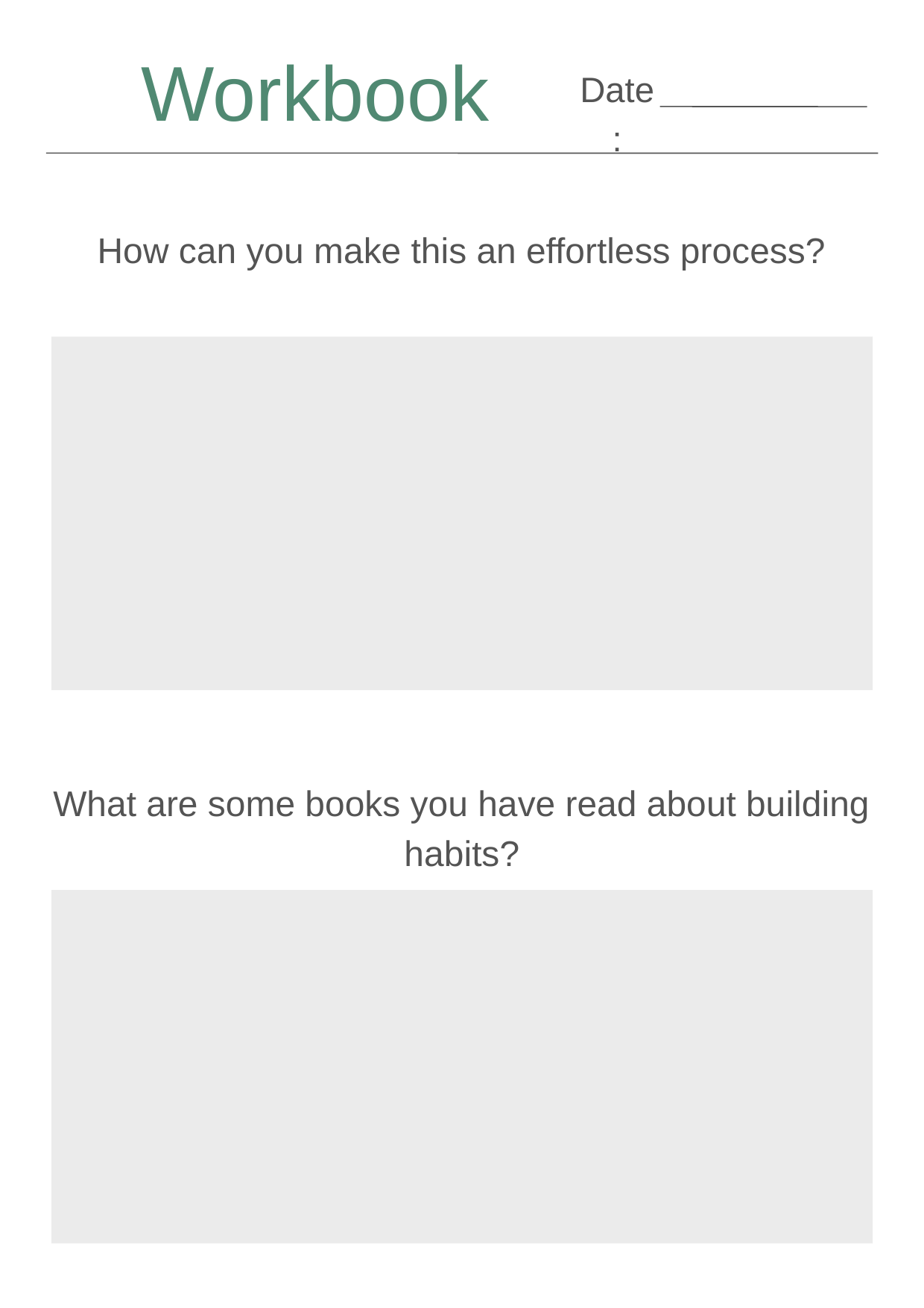

Workbook
Date:

How can you make this an effortless process?

What are some books you have read about building habits?